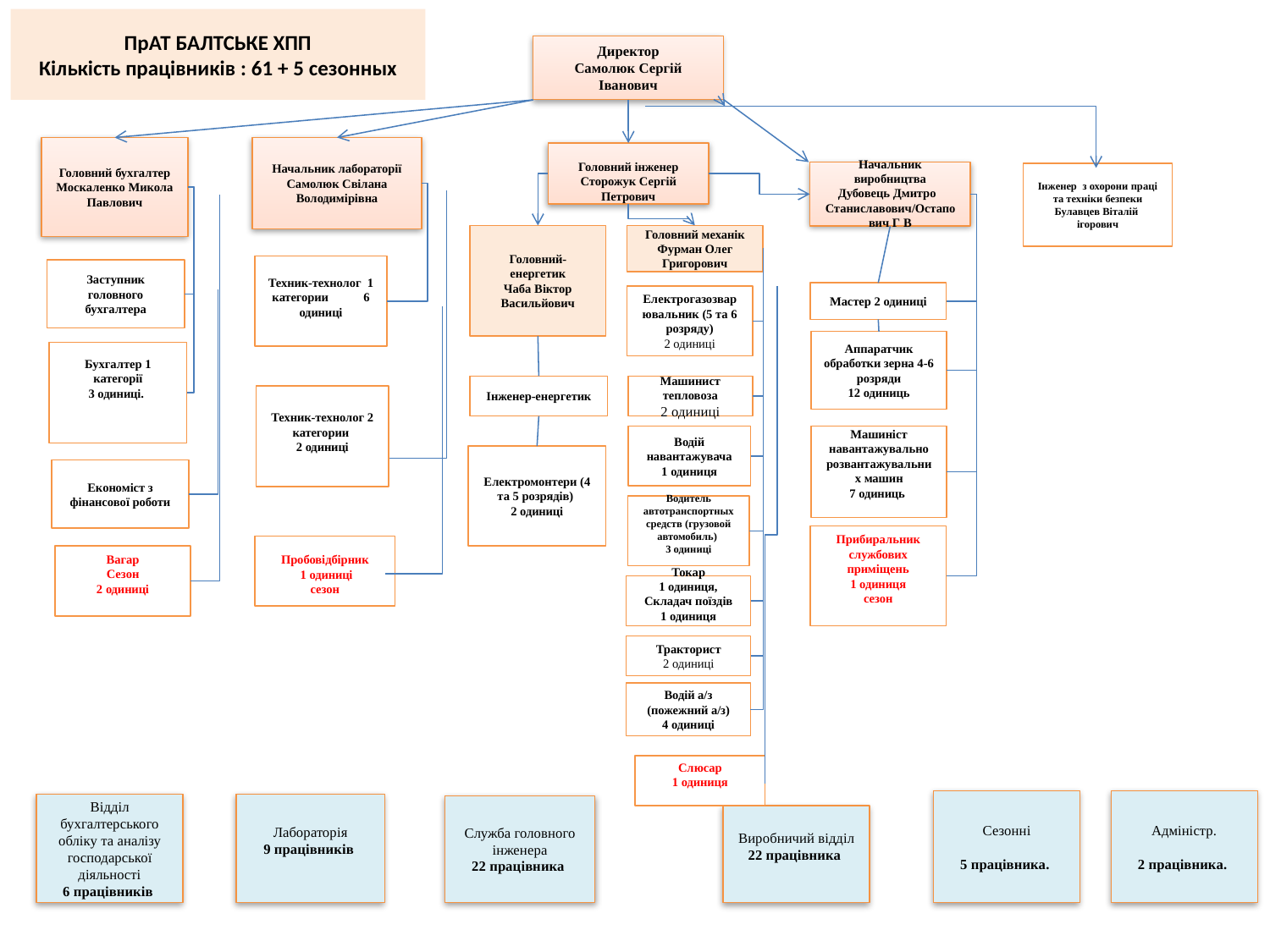

ПрАТ БАЛТСЬКЕ ХПП
Кількість працівників : 61 + 5 сезонных
Директор
Самолюк Сергій Іванович
Головний бухгалтер
Москаленко Микола Павлович
Начальник лабораторії
Самолюк Свілана Володимірівна

Головний інженер
Сторожук Сергій Петрович

Начальник виробництва
Дубовець Дмитро   Станиславович/Остапович Г В

Інженер  з охорони праці та техніки безпеки
Булавцев Віталій  ігорович
Головний механік
Фурман Олег Григорович
Головний-енергетик
Чаба Віктор Васильйович

Техник-технолог  1 категории           6 одиниці

Заступник головного бухгалтера
Мастер 2 одиниці
Електрогазозварювальник (5 та 6 розряду)
2 одиниці
Аппаратчик обработки зерна 4-6 розряди
12 одиниць
Бухгалтер 1 категорії
3 одиниці.

Інженер-енергетик
Машинист тепловоза
2 одиниці

Техник-технолог 2 категории
2 одиниці

Машиніст навантажувально розвантажувальних машин
7 одиниць

Водій навантажувача
1 одиниця
Електромонтери (4 та 5 розрядів)
2 одиниці
Економіст з фінансової роботи
Водитель автотранспортных средств (грузовой автомобиль)
3 одиниці

Прибиральник службових приміщень
1 одиниця
сезон

Пробовідбірник
 1 одиниці
сезон
Вагар
Сезон
2 одиниці

Токар
1 одиниця, Складач поїздів
1 одиниця

Тракторист
2 одиниці
Водій а/з (пожежний а/з)
4 одиниці
Слюсар
1 одиниця

Адміністр.

2 працівника.
Сезонні

5 працівника.
Відділ бухгалтерського обліку та аналізу господарської діяльності
6 працівників
Лабораторія
9 працівників

Служба головного інженера
22 працівника

Виробничий відділ
22 працівника